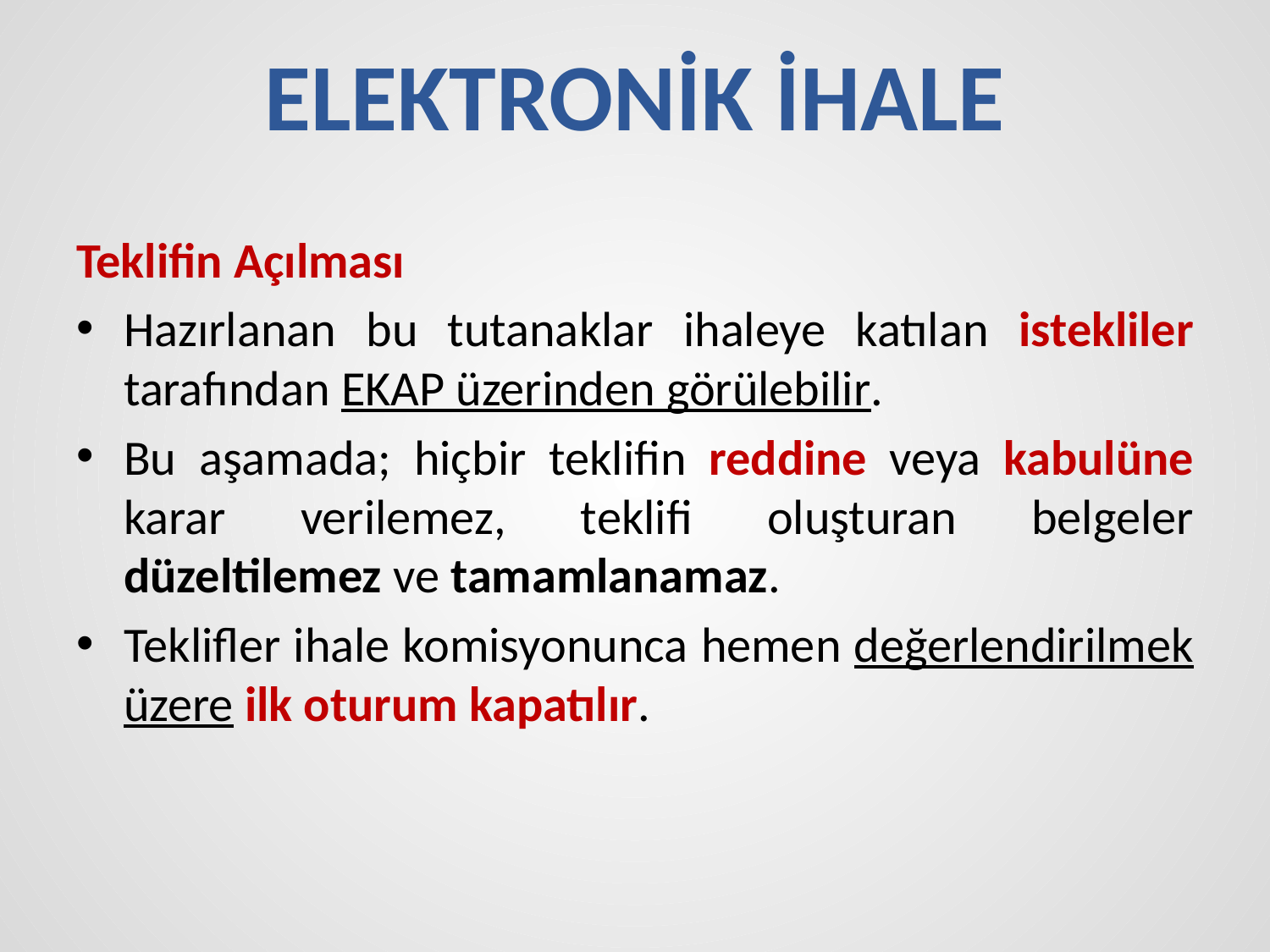

# ELEKTRONİK İHALE
Teklifin Açılması
Hazırlanan bu tutanaklar ihaleye katılan istekliler tarafından EKAP üzerinden görülebilir.
Bu aşamada; hiçbir teklifin reddine veya kabulüne karar verilemez, teklifi oluşturan belgeler düzeltilemez ve tamamlanamaz.
Teklifler ihale komisyonunca hemen değerlendirilmek üzere ilk oturum kapatılır.